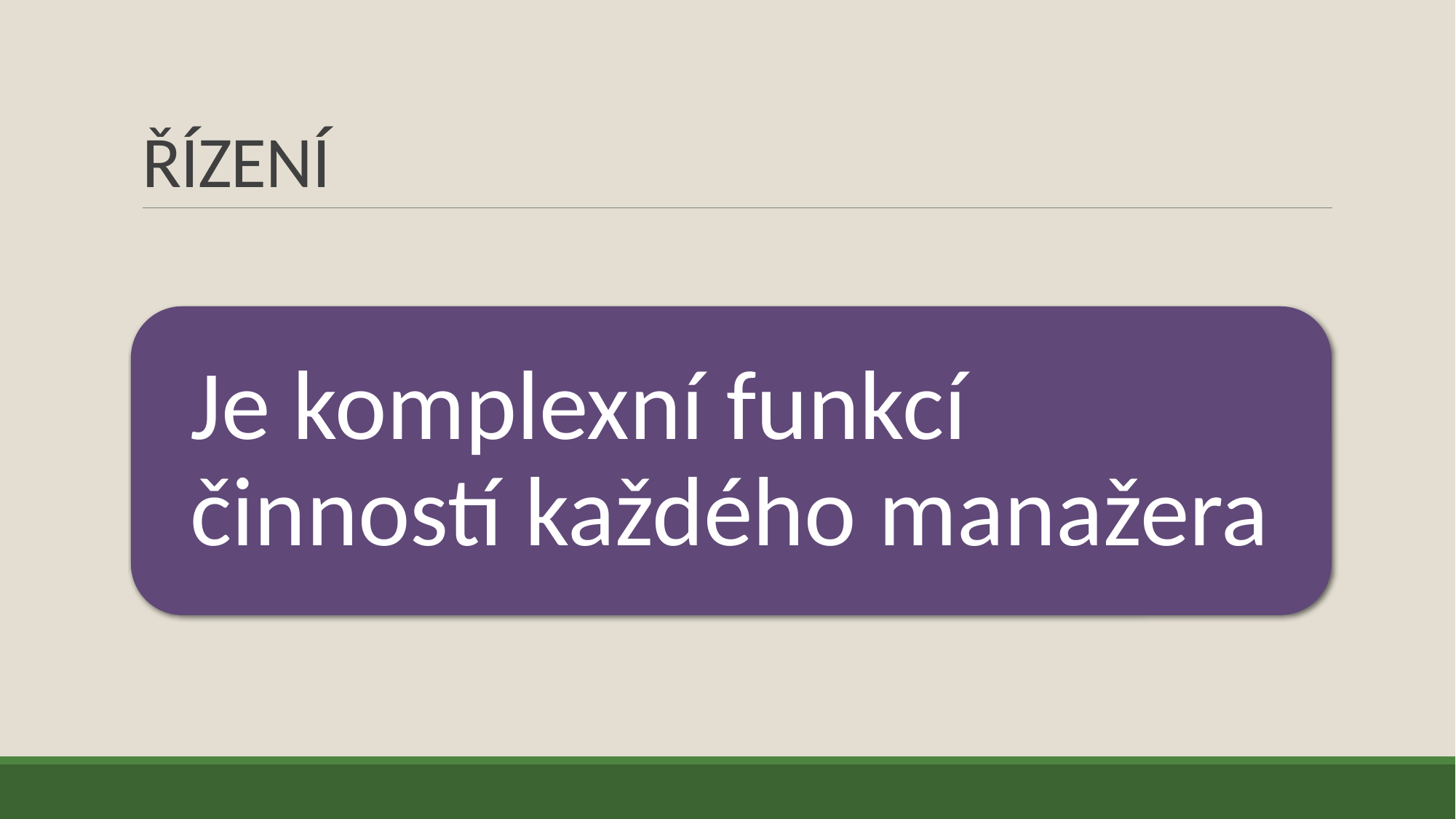

# ŘÍZENÍ
Je komplexní funkcí činností každého manažera